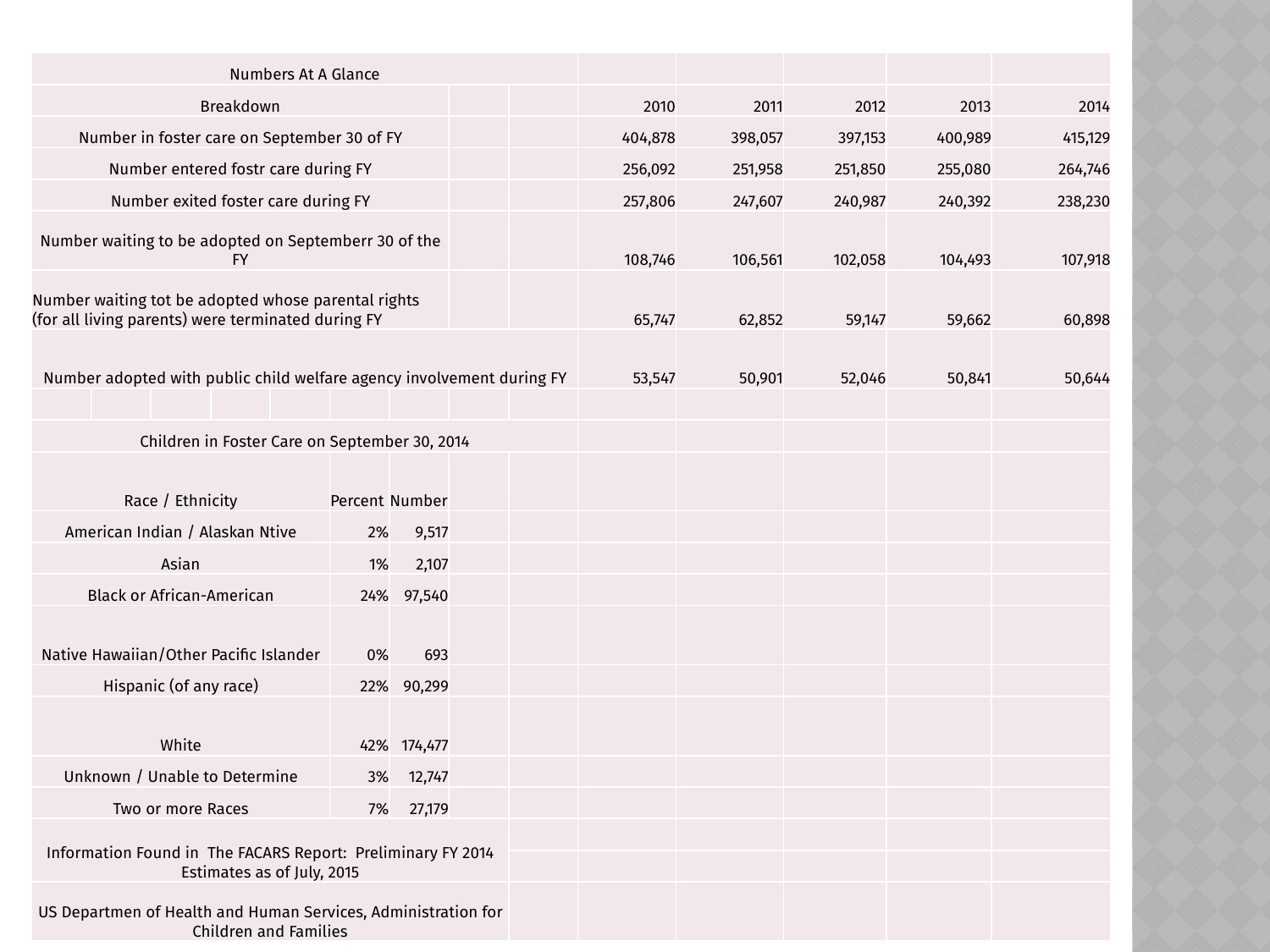

| Numbers At A Glance |  |  |  |  |  |  |  |  |  |  |  |  |  |
| --- | --- | --- | --- | --- | --- | --- | --- | --- | --- | --- | --- | --- | --- |
| Breakdown |  |  |  |  |  |  |  |  | 2010 | 2011 | 2012 | 2013 | 2014 |
| Number in foster care on September 30 of FY |  |  |  |  |  |  |  |  | 404,878 | 398,057 | 397,153 | 400,989 | 415,129 |
| Number entered fostr care during FY |  |  |  |  |  |  |  |  | 256,092 | 251,958 | 251,850 | 255,080 | 264,746 |
| Number exited foster care during FY |  |  |  |  |  |  |  |  | 257,806 | 247,607 | 240,987 | 240,392 | 238,230 |
| Number waiting to be adopted on Septemberr 30 of the FY |  |  |  |  |  |  |  |  | 108,746 | 106,561 | 102,058 | 104,493 | 107,918 |
| Number waiting tot be adopted whose parental rights (for all living parents) were terminated during FY |  |  |  |  |  |  |  |  | 65,747 | 62,852 | 59,147 | 59,662 | 60,898 |
| Number adopted with public child welfare agency involvement during FY |  |  |  |  |  |  |  |  | 53,547 | 50,901 | 52,046 | 50,841 | 50,644 |
|  |  |  |  |  |  |  |  |  |  |  |  |  |  |
| Children in Foster Care on September 30, 2014 |  |  |  |  |  |  |  |  |  |  |  |  |  |
| Race / Ethnicity |  |  |  |  | Percent | Number |  |  |  |  |  |  |  |
| American Indian / Alaskan Ntive |  |  |  |  | 2% | 9,517 |  |  |  |  |  |  |  |
| Asian |  |  |  |  | 1% | 2,107 |  |  |  |  |  |  |  |
| Black or African-American |  |  |  |  | 24% | 97,540 |  |  |  |  |  |  |  |
| Native Hawaiian/Other Pacific Islander |  |  |  |  | 0% | 693 |  |  |  |  |  |  |  |
| Hispanic (of any race) |  |  |  |  | 22% | 90,299 |  |  |  |  |  |  |  |
| White |  |  |  |  | 42% | 174,477 |  |  |  |  |  |  |  |
| Unknown / Unable to Determine |  |  |  |  | 3% | 12,747 |  |  |  |  |  |  |  |
| Two or more Races |  |  |  |  | 7% | 27,179 |  |  |  |  |  |  |  |
| Information Found in The FACARS Report: Preliminary FY 2014 Estimates as of July, 2015 |  |  |  |  |  |  |  |  |  |  |  |  |  |
|  |  |  |  |  |  |  |  |  |  |  |  |  |  |
| US Departmen of Health and Human Services, Administration for Children and Families |  |  |  |  |  |  |  |  |  |  |  |  |  |